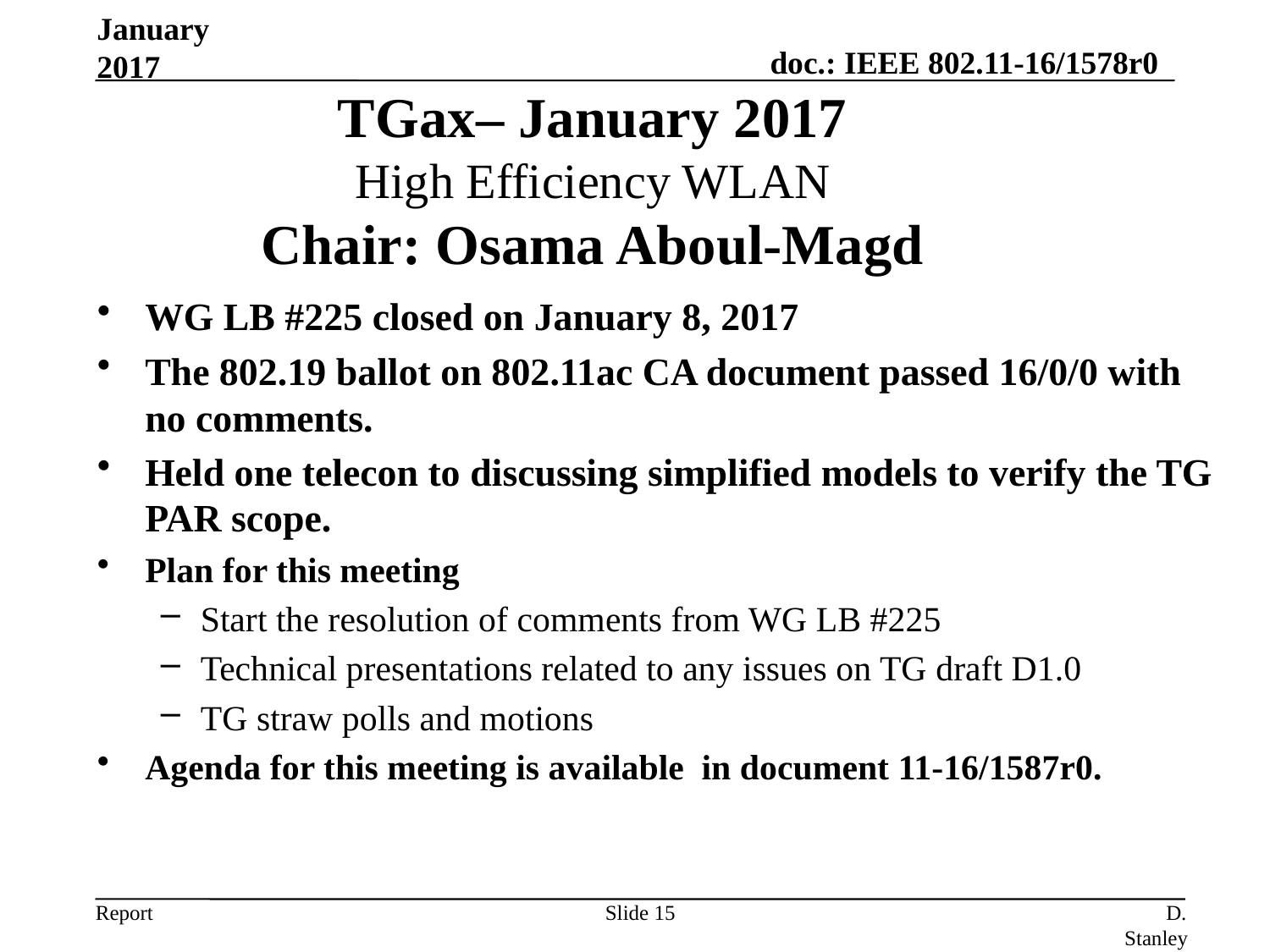

January 2017
TGax– January 2017
High Efficiency WLAN
Chair: Osama Aboul-Magd
WG LB #225 closed on January 8, 2017
The 802.19 ballot on 802.11ac CA document passed 16/0/0 with no comments.
Held one telecon to discussing simplified models to verify the TG PAR scope.
Plan for this meeting
Start the resolution of comments from WG LB #225
Technical presentations related to any issues on TG draft D1.0
TG straw polls and motions
Agenda for this meeting is available  in document 11-16/1587r0.

Slide 15
D. Stanley, HP Enterprise